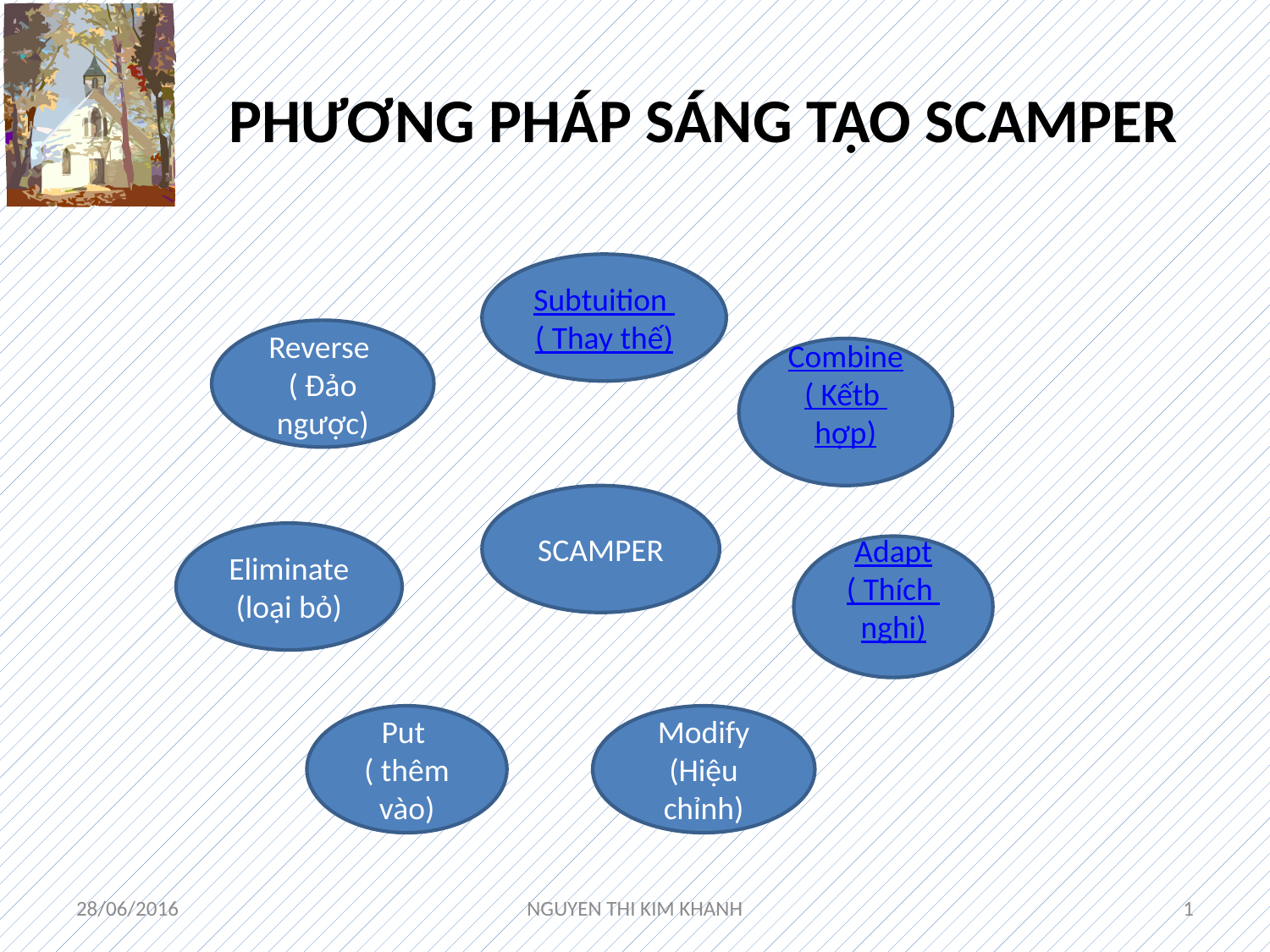

# PHƯƠNG PHÁP SÁNG TẠO SCAMPER
Subtuition
( Thay thế)
Reverse
( Đảo ngược)
Combine
( Kếtb hợp)

SCAMPER
Eliminate
(loại bỏ)
Adapt
( Thích nghi)

Put
( thêm vào)
Modify (Hiệu chỉnh)
28/06/2016
NGUYEN THI KIM KHANH
1